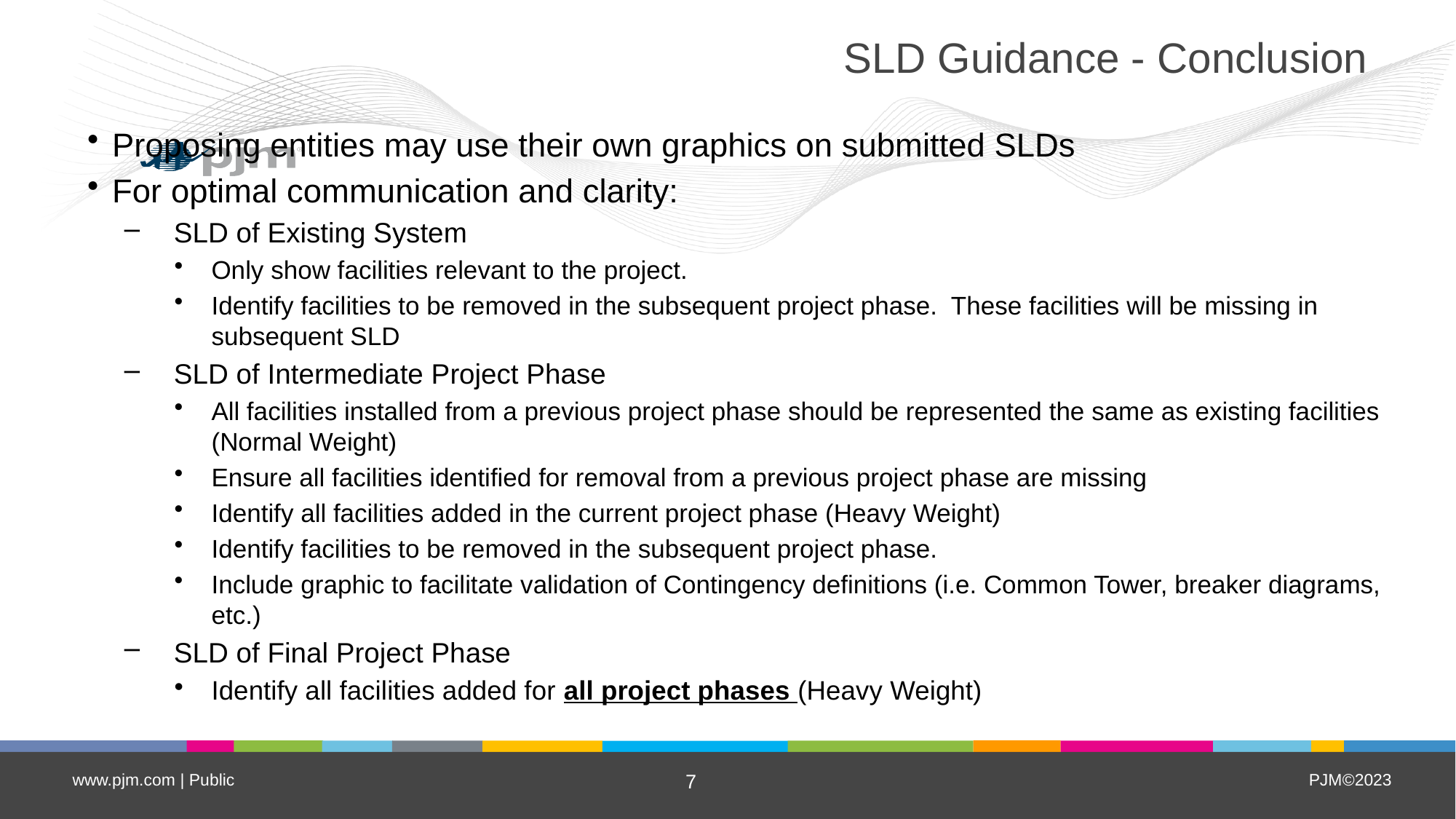

# SLD Guidance - Conclusion
Proposing entities may use their own graphics on submitted SLDs
For optimal communication and clarity:
SLD of Existing System
Only show facilities relevant to the project.
Identify facilities to be removed in the subsequent project phase.  These facilities will be missing in subsequent SLD
SLD of Intermediate Project Phase
All facilities installed from a previous project phase should be represented the same as existing facilities (Normal Weight)
Ensure all facilities identified for removal from a previous project phase are missing
Identify all facilities added in the current project phase (Heavy Weight)
Identify facilities to be removed in the subsequent project phase.
Include graphic to facilitate validation of Contingency definitions (i.e. Common Tower, breaker diagrams, etc.)
SLD of Final Project Phase
Identify all facilities added for all project phases (Heavy Weight)